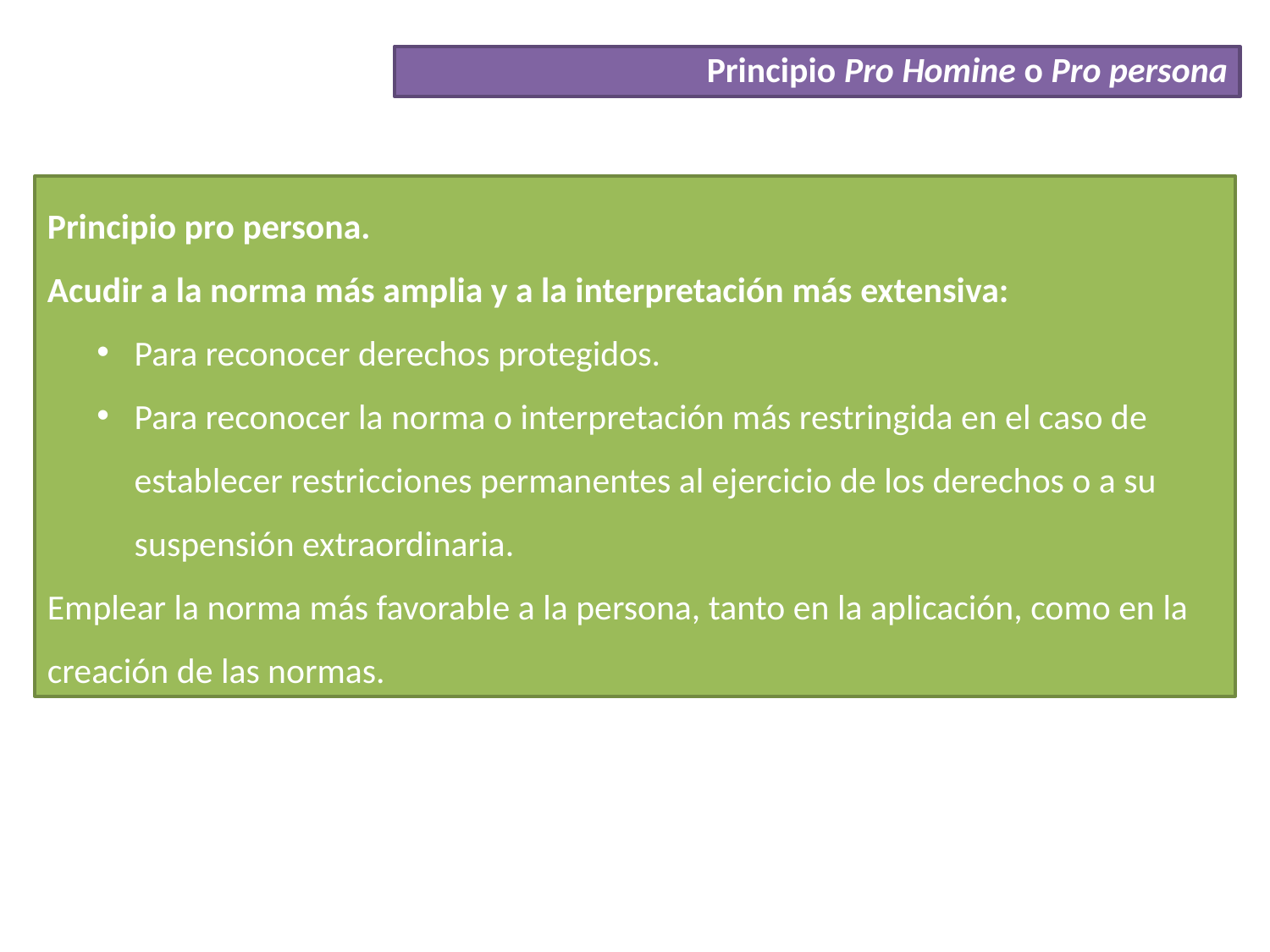

Principio Pro Homine o Pro persona
Principio pro persona.
Acudir a la norma más amplia y a la interpretación más extensiva:
Para reconocer derechos protegidos.
Para reconocer la norma o interpretación más restringida en el caso de establecer restricciones permanentes al ejercicio de los derechos o a su suspensión extraordinaria.
Emplear la norma más favorable a la persona, tanto en la aplicación, como en la creación de las normas.